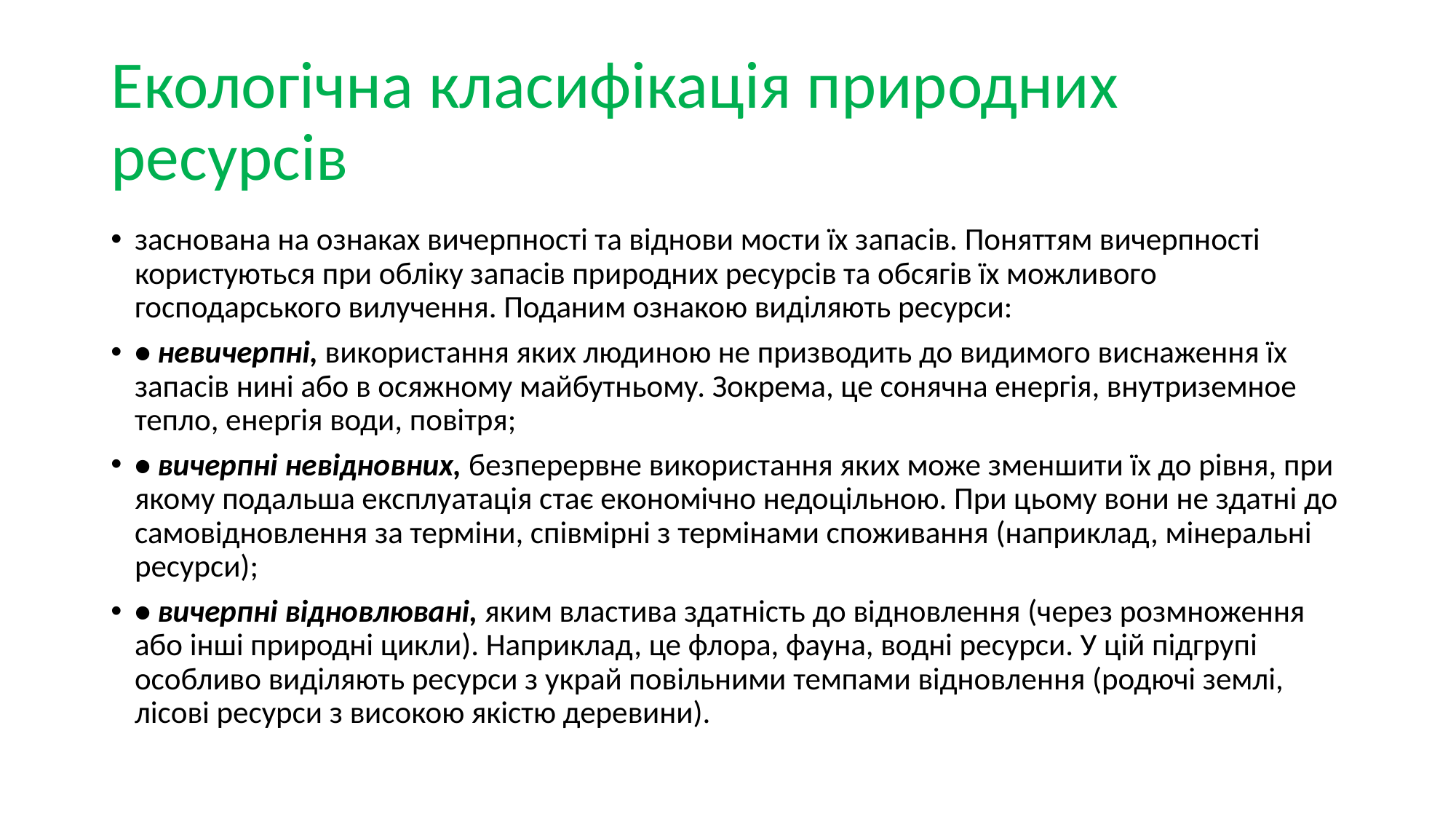

# Екологічна класифікація природних ресурсів
заснована на ознаках вичерпності та віднови мости їх запасів. Поняттям вичерпності користуються при обліку запасів природних ресурсів та обсягів їх можливого господарського вилучення. Поданим ознакою виділяють ресурси:
• невичерпні, використання яких людиною не призводить до видимого виснаження їх запасів нині або в осяжному майбутньому. Зокрема, це сонячна енергія, внутриземное тепло, енергія води, повітря;
• вичерпні невідновних, безперервне використання яких може зменшити їх до рівня, при якому подальша експлуатація стає економічно недоцільною. При цьому вони не здатні до самовідновлення за терміни, співмірні з термінами споживання (наприклад, мінеральні ресурси);
• вичерпні відновлювані, яким властива здатність до відновлення (через розмноження або інші природні цикли). Наприклад, це флора, фауна, водні ресурси. У цій підгрупі особливо виділяють ресурси з украй повільними темпами відновлення (родючі землі, лісові ресурси з високою якістю деревини).